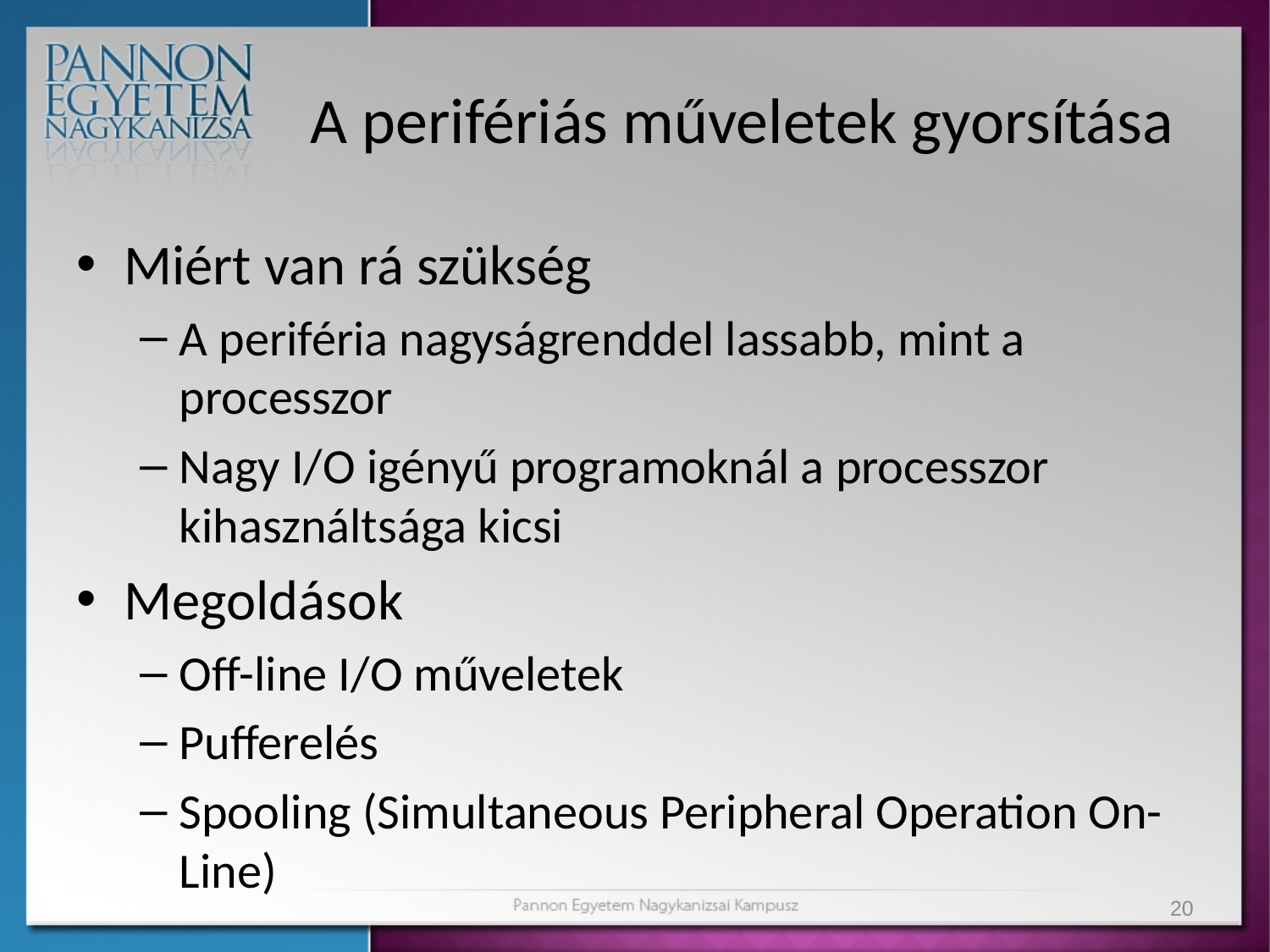

# A perifériás műveletek gyorsítása
Miért van rá szükség
A periféria nagyságrenddel lassabb, mint a processzor
Nagy I/O igényű programoknál a processzor kihasználtsága kicsi
Megoldások
Off-line I/O műveletek
Pufferelés
Spooling (Simultaneous Peripheral Operation On-Line)
20